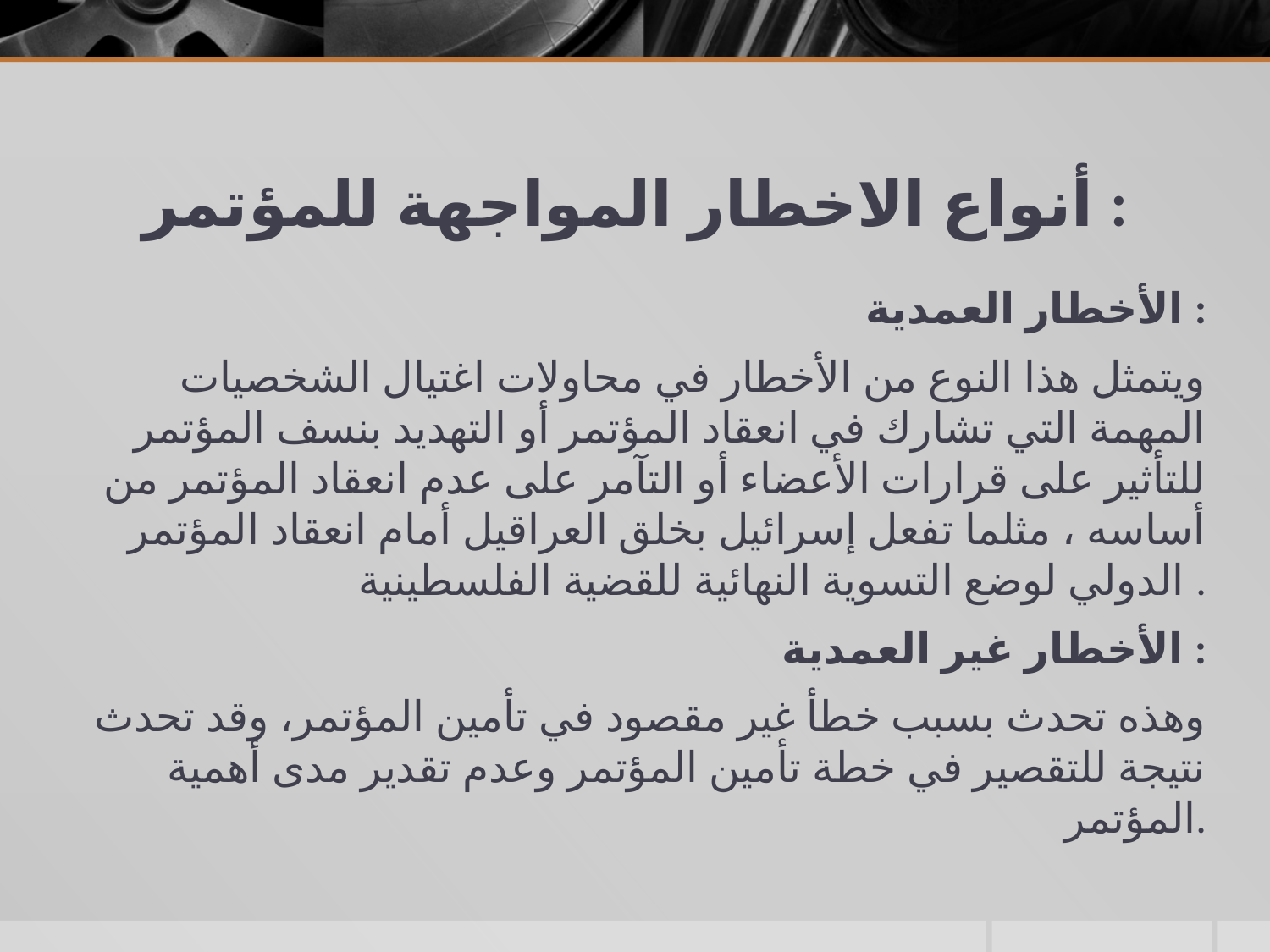

# أنواع الاخطار المواجهة للمؤتمر :
الأخطار العمدية :
ويتمثل هذا النوع من الأخطار في محاولات اغتيال الشخصيات المهمة التي تشارك في انعقاد المؤتمر أو التهديد بنسف المؤتمر للتأثير على قرارات الأعضاء أو التآمر على عدم انعقاد المؤتمر من أساسه ، مثلما تفعل إسرائيل بخلق العراقيل أمام انعقاد المؤتمر الدولي لوضع التسوية النهائية للقضية الفلسطينية .
الأخطار غير العمدية :
وهذه تحدث بسبب خطأ غير مقصود في تأمين المؤتمر، وقد تحدث نتيجة للتقصير في خطة تأمين المؤتمر وعدم تقدير مدى أهمية المؤتمر.